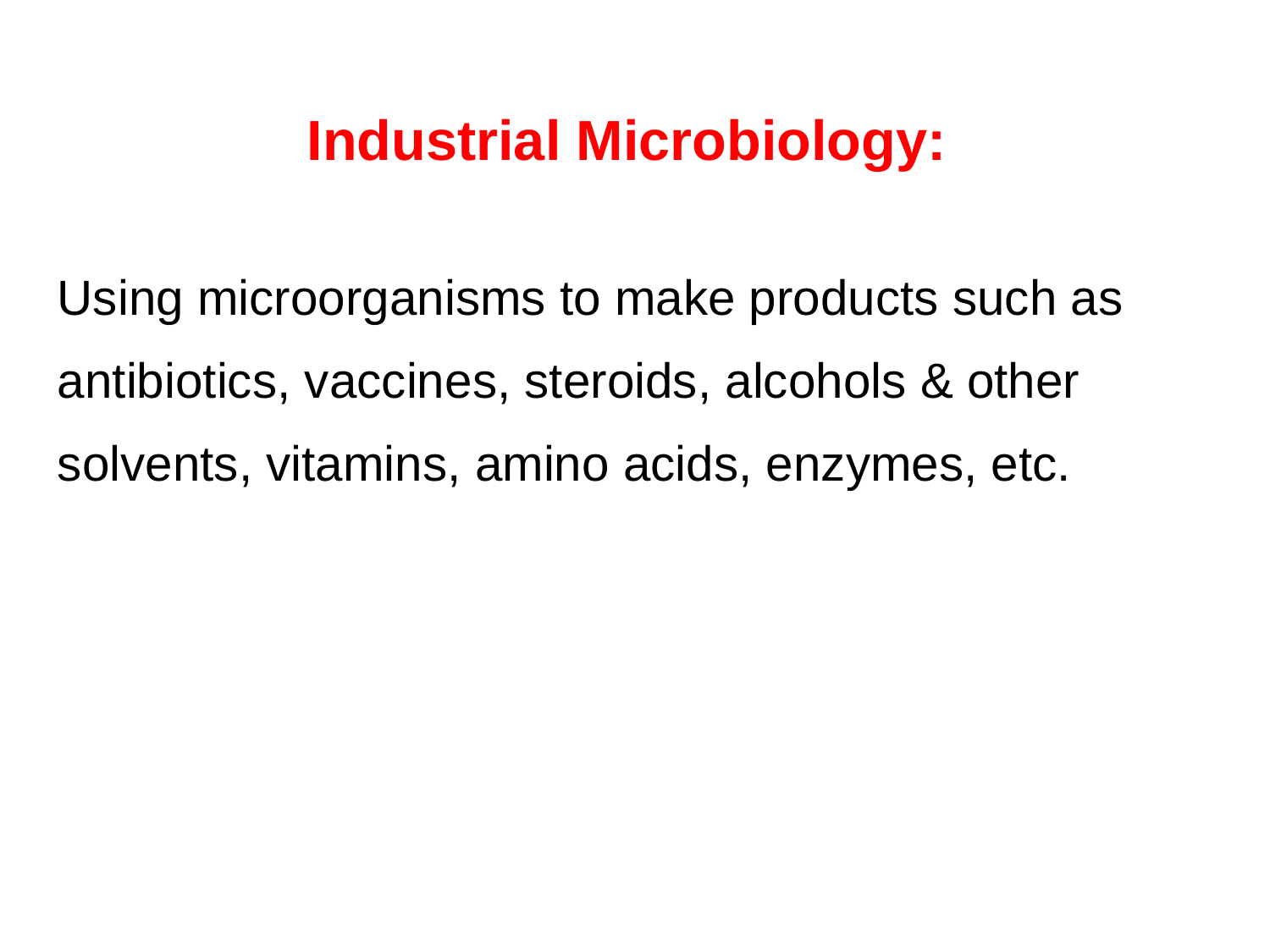

Industrial Microbiology:
Using microorganisms to make products such as antibiotics, vaccines, steroids, alcohols & other solvents, vitamins, amino acids, enzymes, etc.